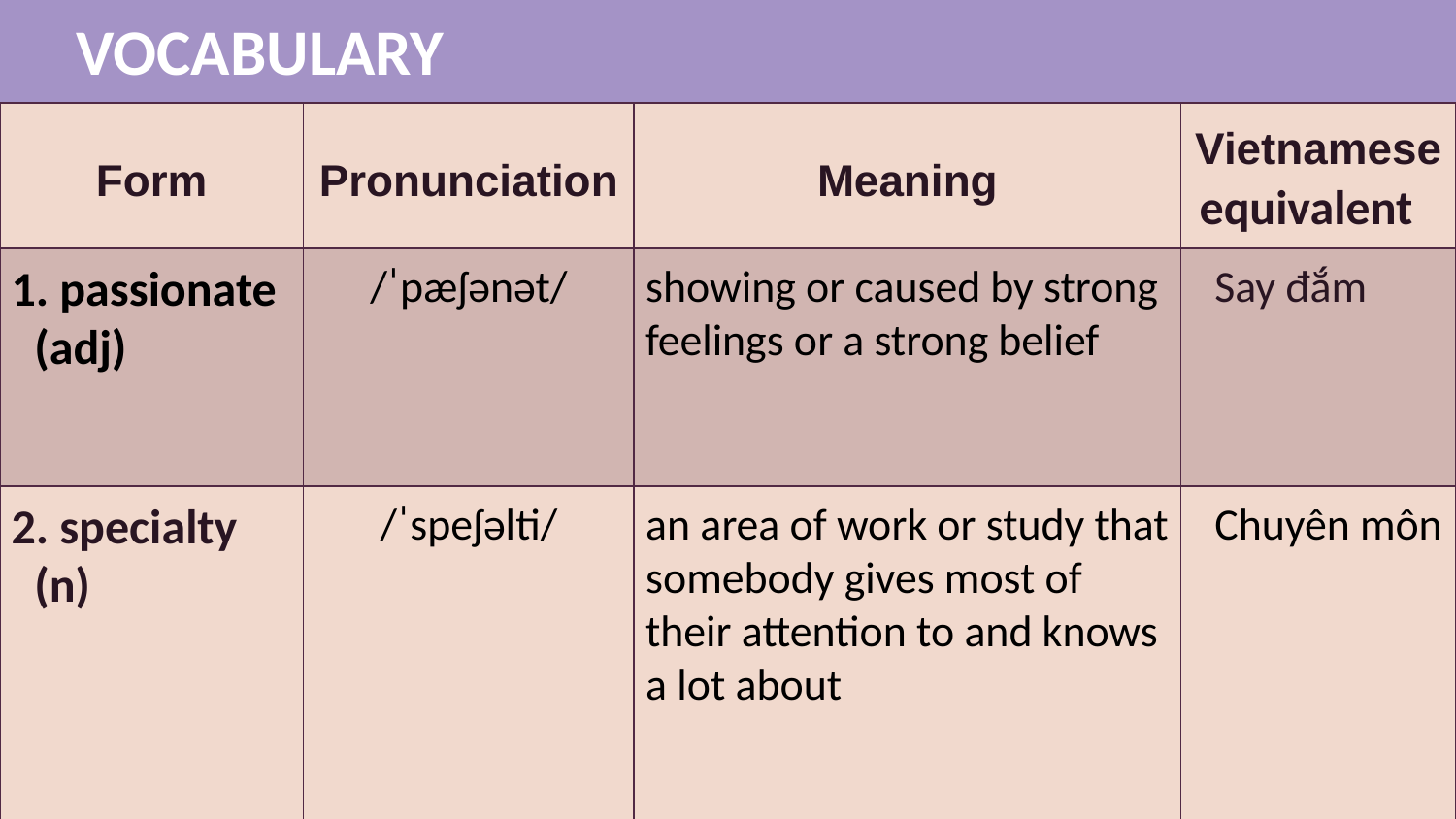

VOCABULARY
| Form | Pronunciation | Meaning | Vietnamese equivalent |
| --- | --- | --- | --- |
| 1. passionate (adj) | /ˈpæʃənət/ | showing or caused by strong feelings or a strong belief | Say đắm |
| 2. specialty (n) | /ˈspeʃəlti/ | an area of work or study that somebody gives most of their attention to and knows a lot about | Chuyên môn |